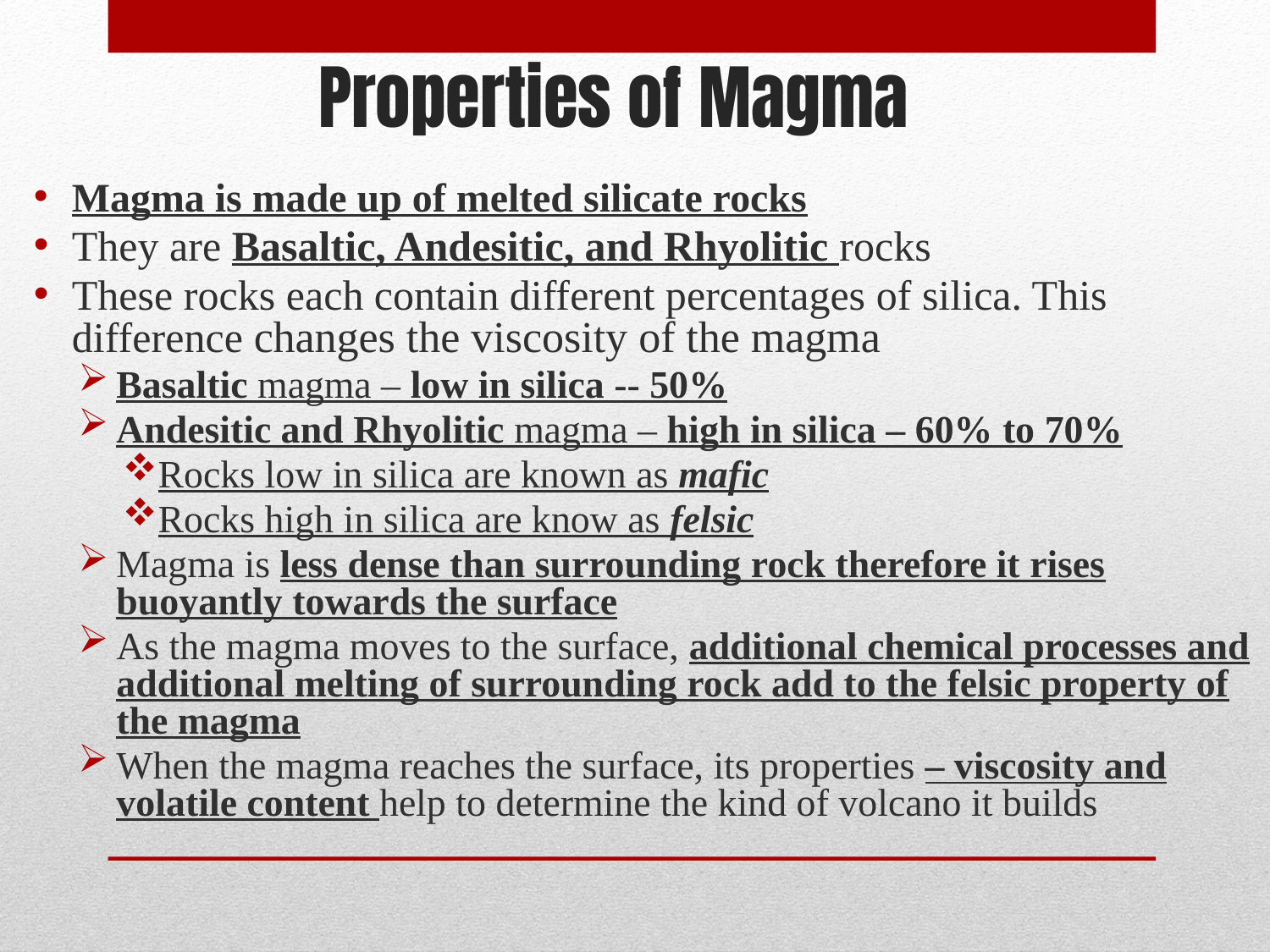

# Properties of Magma
Magma is made up of melted silicate rocks
They are Basaltic, Andesitic, and Rhyolitic rocks
These rocks each contain different percentages of silica. This difference changes the viscosity of the magma
Basaltic magma – low in silica -- 50%
Andesitic and Rhyolitic magma – high in silica – 60% to 70%
Rocks low in silica are known as mafic
Rocks high in silica are know as felsic
Magma is less dense than surrounding rock therefore it rises buoyantly towards the surface
As the magma moves to the surface, additional chemical processes and additional melting of surrounding rock add to the felsic property of the magma
When the magma reaches the surface, its properties – viscosity and volatile content help to determine the kind of volcano it builds